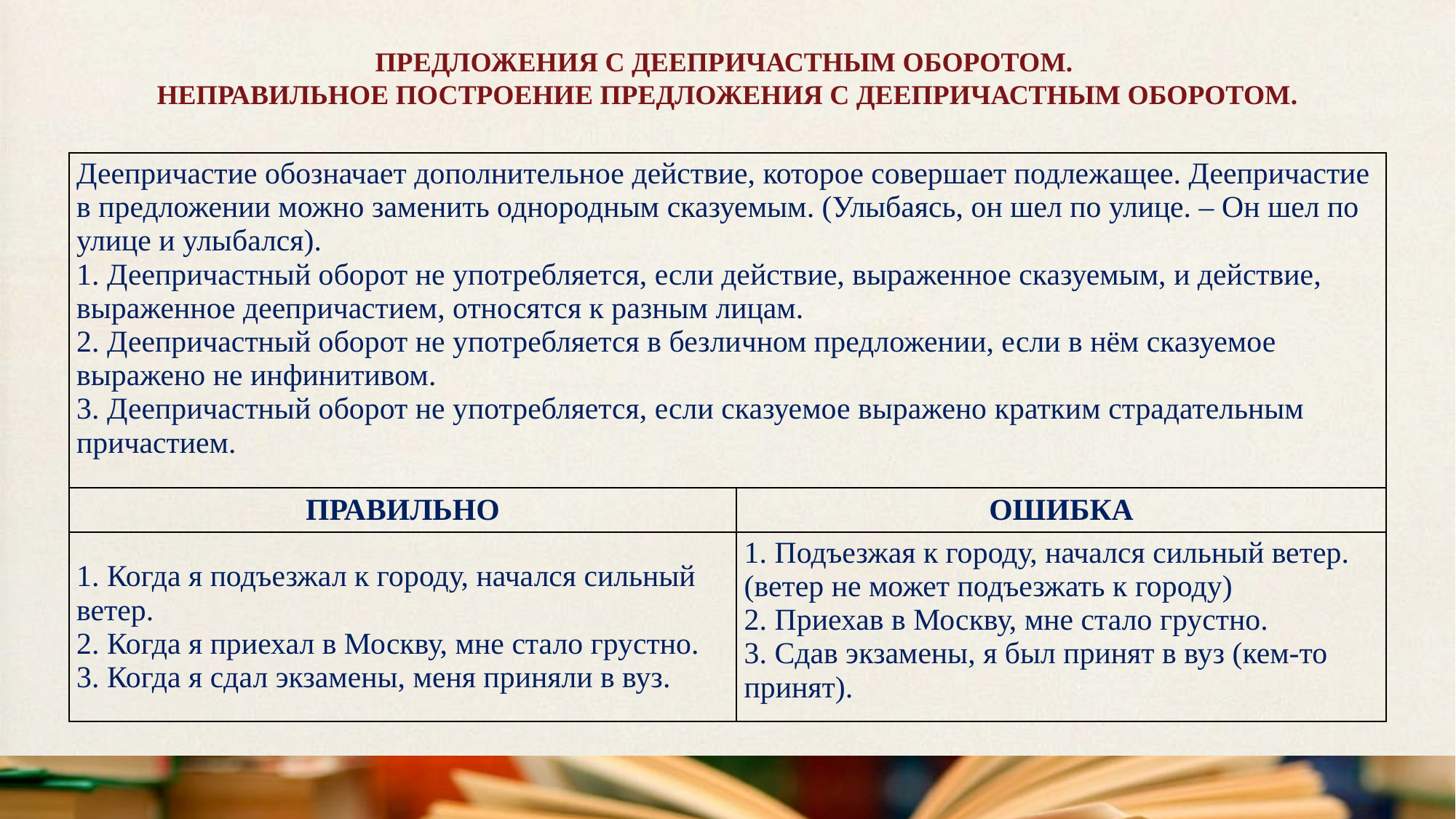

ПРЕДЛОЖЕНИЯ С ДЕЕПРИЧАСТНЫМ ОБОРОТОМ.
НЕПРАВИЛЬНОЕ ПОСТРОЕНИЕ ПРЕДЛОЖЕНИЯ С ДЕЕПРИЧАСТНЫМ ОБОРОТОМ.
| Деепричастие обозначает дополнительное действие, которое совершает подлежащее. Деепричастие в предложении можно заменить однородным сказуемым. (Улыбаясь, он шел по улице. – Он шел по улице и улыбался). 1. Деепричастный оборот не употребляется, если действие, выраженное сказуемым, и действие, выраженное деепричастием, относятся к разным лицам. 2. Деепричастный оборот не употребляется в безличном предложении, если в нём сказуемое выражено не инфинитивом. 3. Деепричастный оборот не употребляется, если сказуемое выражено кратким страдательным причастием. |
| --- |
| ПРАВИЛЬНО | ОШИБКА |
| --- | --- |
| 1. Когда я подъезжал к городу, начался сильный ветер. 2. Когда я приехал в Москву, мне стало грустно. 3. Когда я сдал экзамены, меня приняли в вуз. | 1. Подъезжая к городу, начался сильный ветер. (ветер не может подъезжать к городу) 2. Приехав в Москву, мне стало грустно. 3. Сдав экзамены, я был принят в вуз (кем-то принят). |